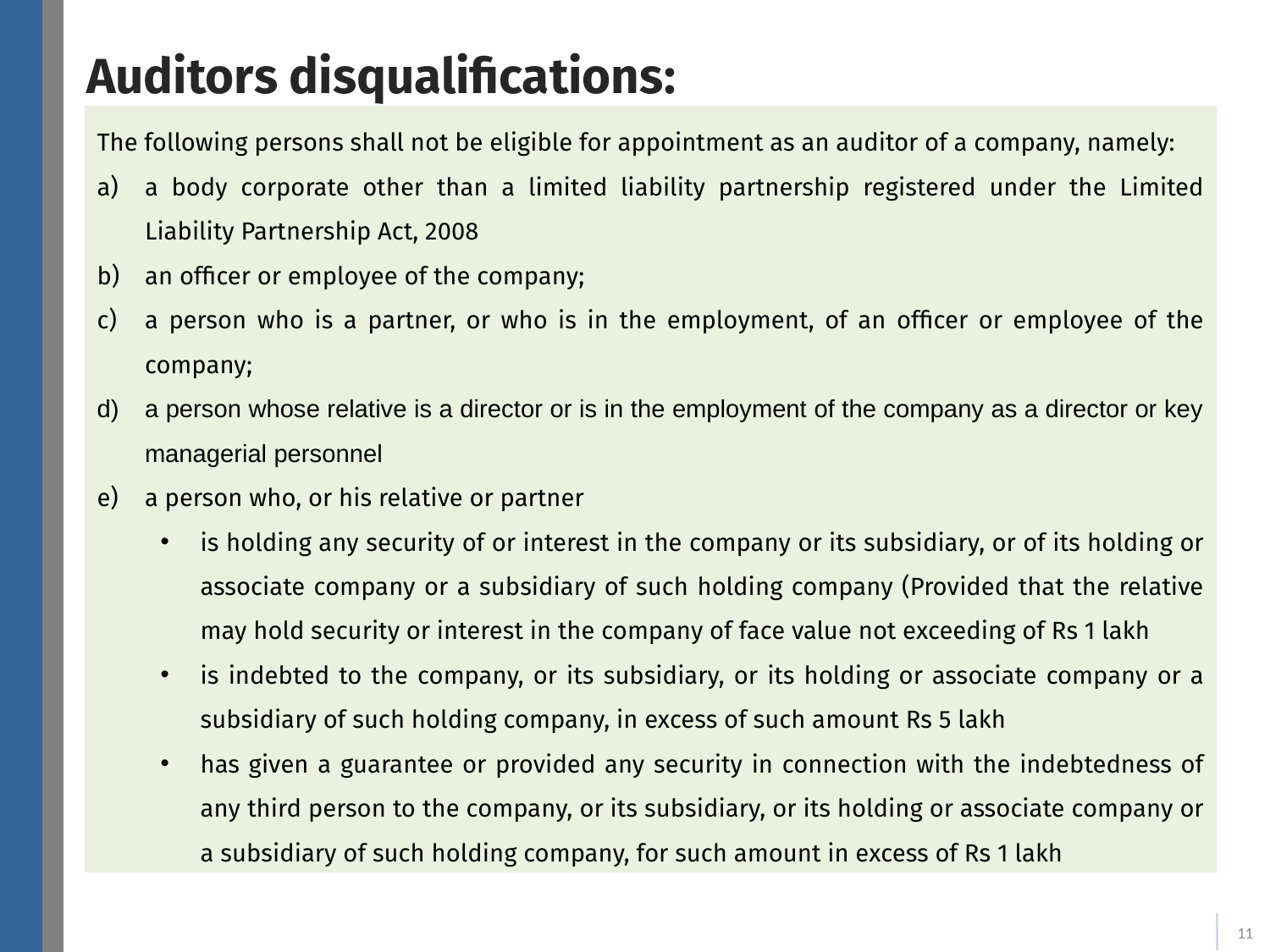

# Auditors disqualifications:
The following persons shall not be eligible for appointment as an auditor of a company, namely:
a body corporate other than a limited liability partnership registered under the Limited Liability Partnership Act, 2008
an officer or employee of the company;
a person who is a partner, or who is in the employment, of an officer or employee of the company;
a person whose relative is a director or is in the employment of the company as a director or key managerial personnel
a person who, or his relative or partner
is holding any security of or interest in the company or its subsidiary, or of its holding or associate company or a subsidiary of such holding company (Provided that the relative may hold security or interest in the company of face value not exceeding of Rs 1 lakh
is indebted to the company, or its subsidiary, or its holding or associate company or a subsidiary of such holding company, in excess of such amount Rs 5 lakh
has given a guarantee or provided any security in connection with the indebtedness of any third person to the company, or its subsidiary, or its holding or associate company or a subsidiary of such holding company, for such amount in excess of Rs 1 lakh
11